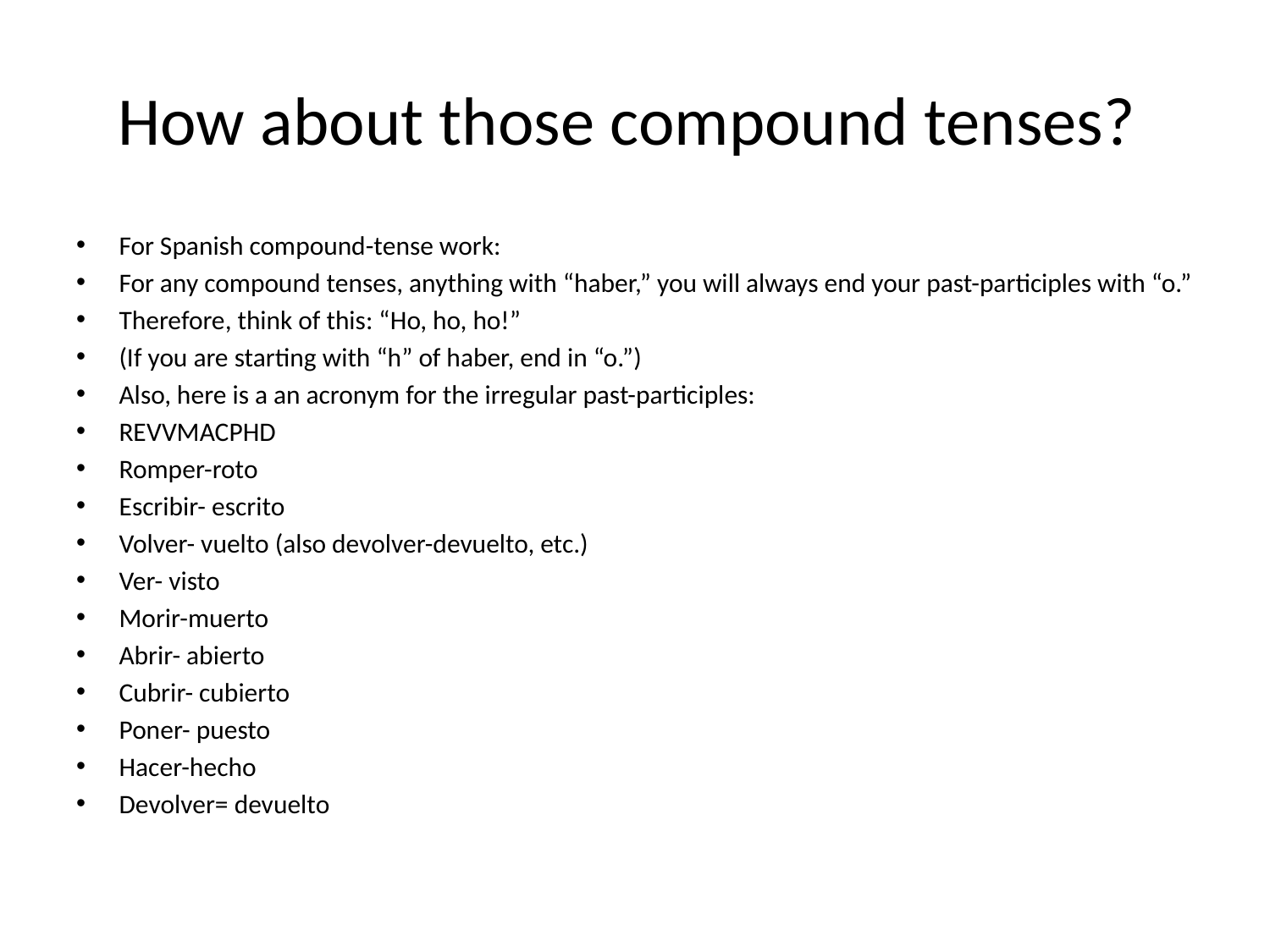

# How about those compound tenses?
For Spanish compound-tense work:
For any compound tenses, anything with “haber,” you will always end your past-participles with “o.”
Therefore, think of this: “Ho, ho, ho!”
(If you are starting with “h” of haber, end in “o.”)
Also, here is a an acronym for the irregular past-participles:
REVVMACPHD
Romper-roto
Escribir- escrito
Volver- vuelto (also devolver-devuelto, etc.)
Ver- visto
Morir-muerto
Abrir- abierto
Cubrir- cubierto
Poner- puesto
Hacer-hecho
Devolver= devuelto